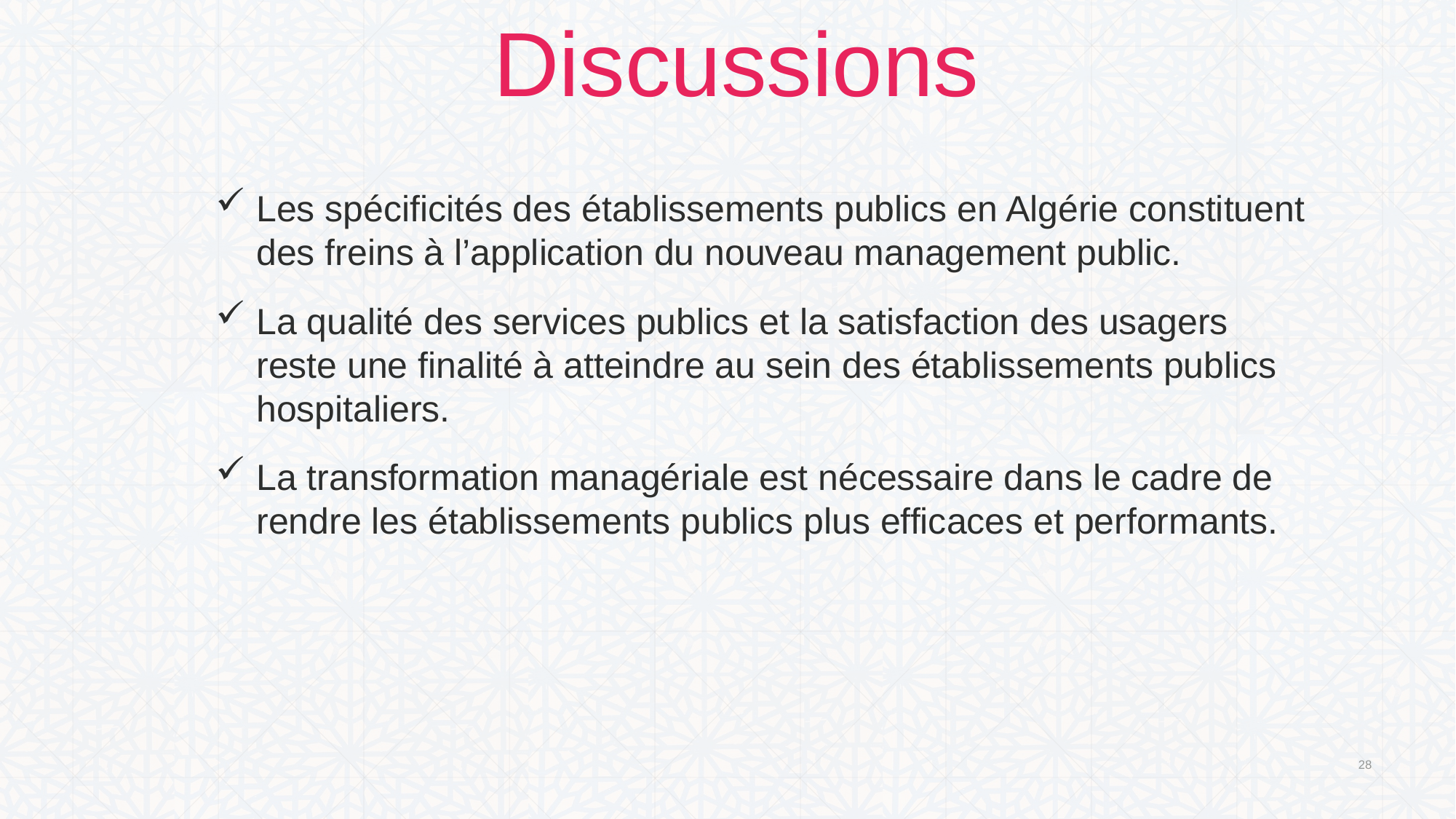

Discussions

Les spécificités des établissements publics en Algérie constituent des freins à l’application du nouveau management public.

La qualité des services publics et la satisfaction des usagers reste une finalité à atteindre au sein des établissements publics hospitaliers.

La transformation managériale est nécessaire dans le cadre de rendre les établissements publics plus efficaces et performants.

28